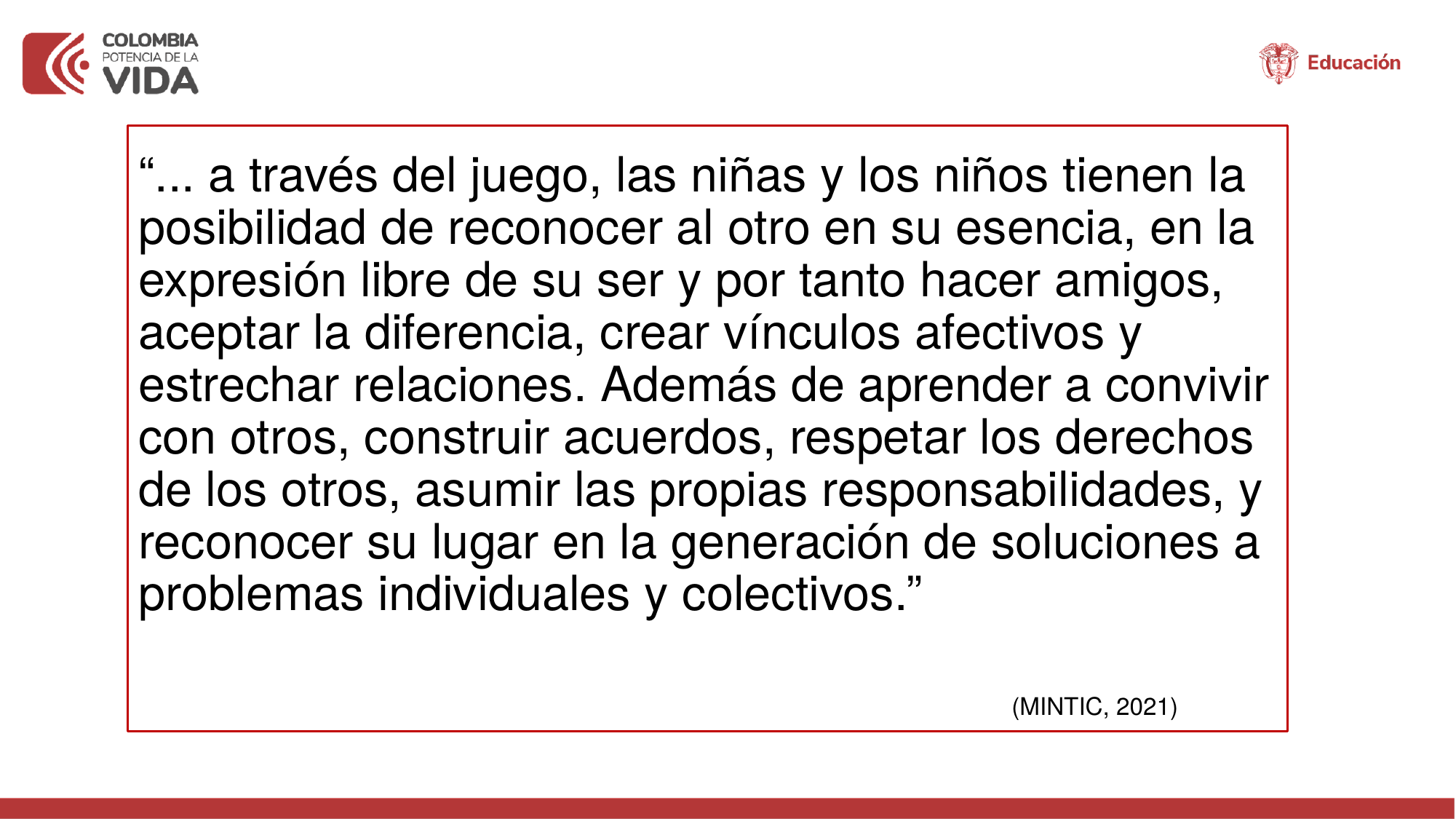

# “... a través del juego, las niñas y los niños tienen la posibilidad de reconocer al otro en su esencia, en la expresión libre de su ser y por tanto hacer amigos, aceptar la diferencia, crear vínculos afectivos y estrechar relaciones. Además de aprender a convivir con otros, construir acuerdos, respetar los derechos de los otros, asumir las propias responsabilidades, y reconocer su lugar en la generación de soluciones a problemas individuales y colectivos.” (MINTIC, 2021)